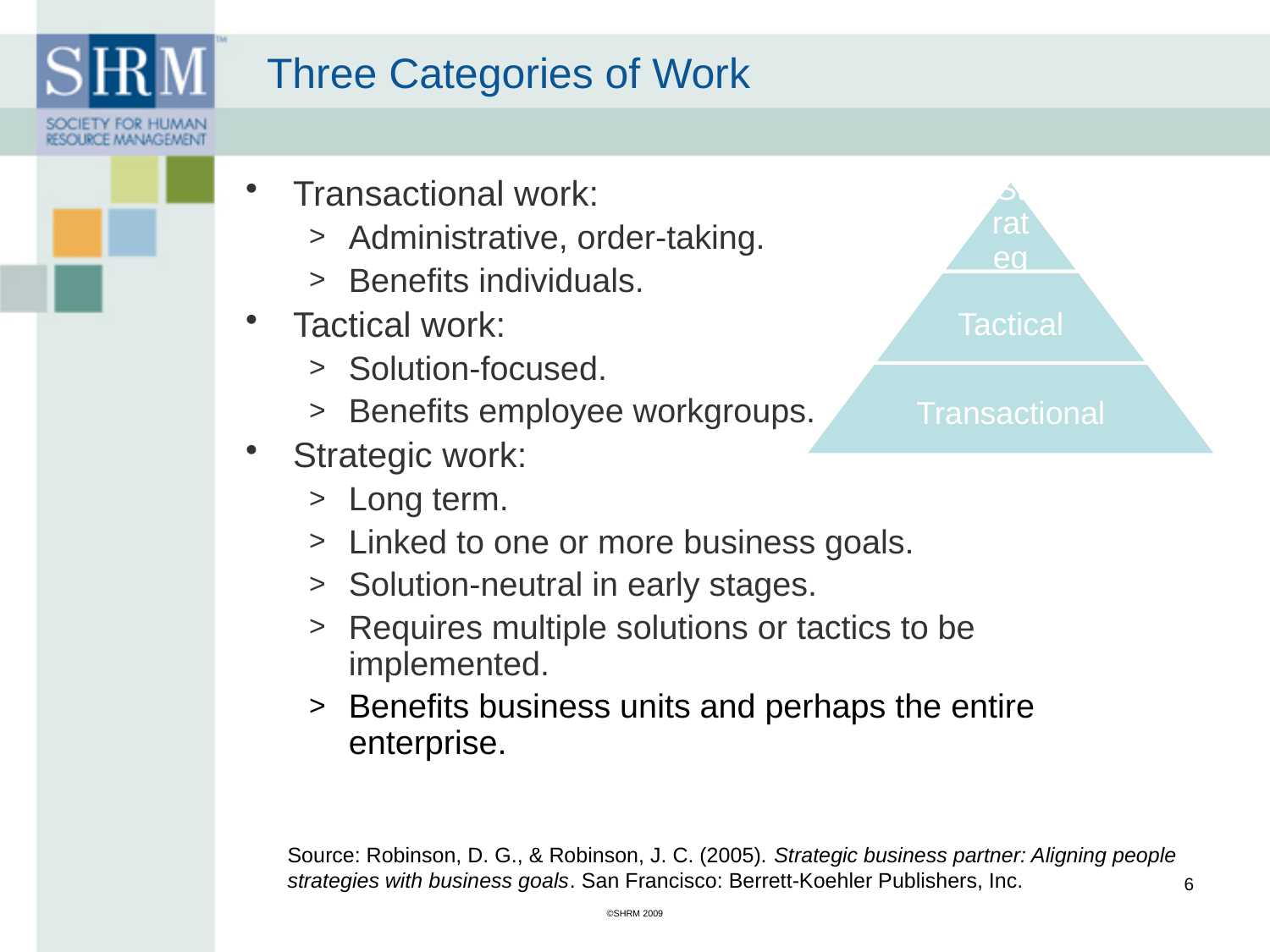

# Three Categories of Work
Transactional work:
Administrative, order-taking.
Benefits individuals.
Tactical work:
Solution-focused.
Benefits employee workgroups.
Strategic work:
Long term.
Linked to one or more business goals.
Solution-neutral in early stages.
Requires multiple solutions or tactics to be implemented.
Benefits business units and perhaps the entire enterprise.
Strategic
Tactical
Transactional
Source: Robinson, D. G., & Robinson, J. C. (2005). Strategic business partner: Aligning people strategies with business goals. San Francisco: Berrett-Koehler Publishers, Inc.
6
©SHRM 2009